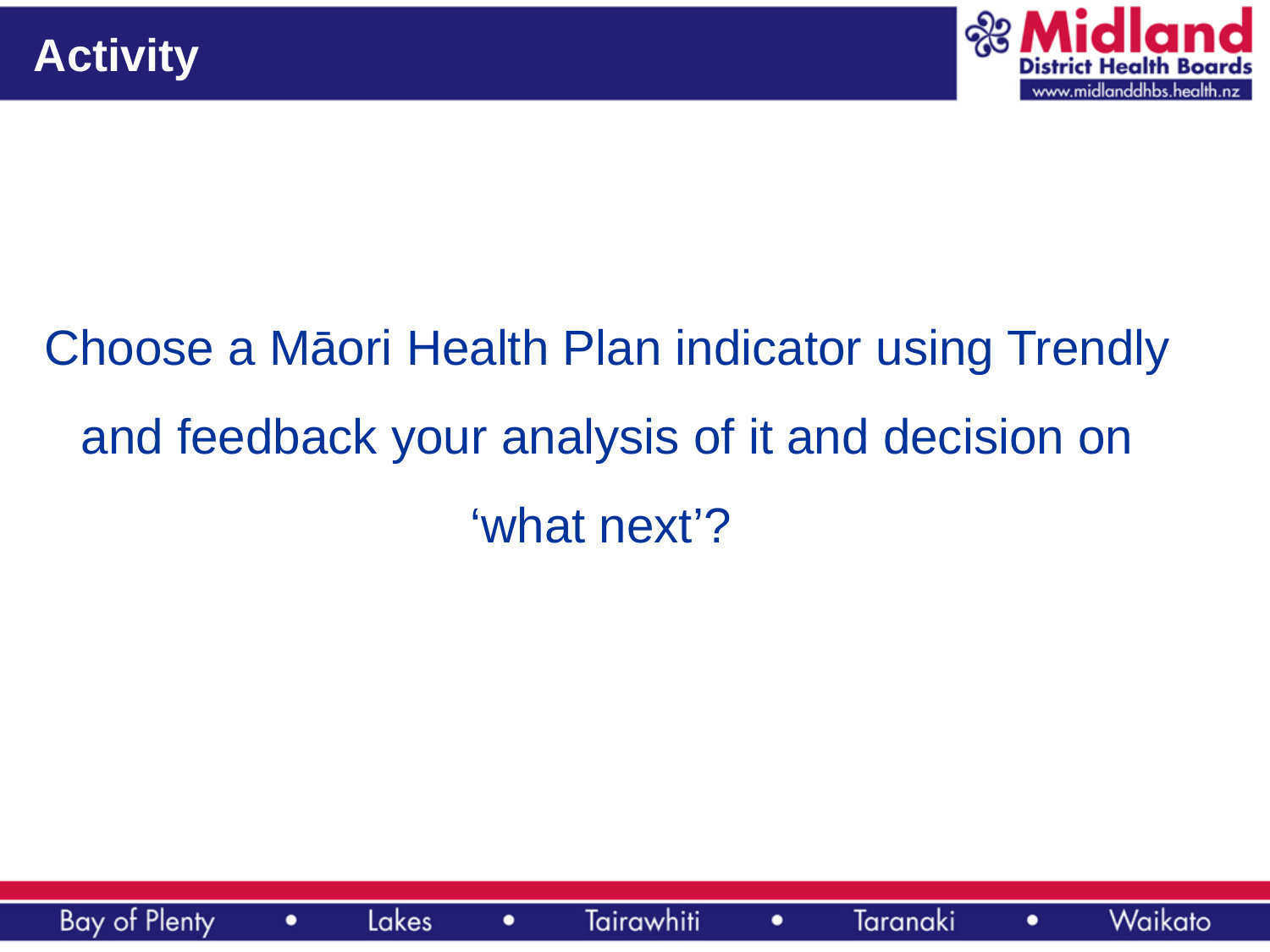

# Activity
Choose a Māori Health Plan indicator using Trendly
and feedback your analysis of it and decision on ‘what next’?